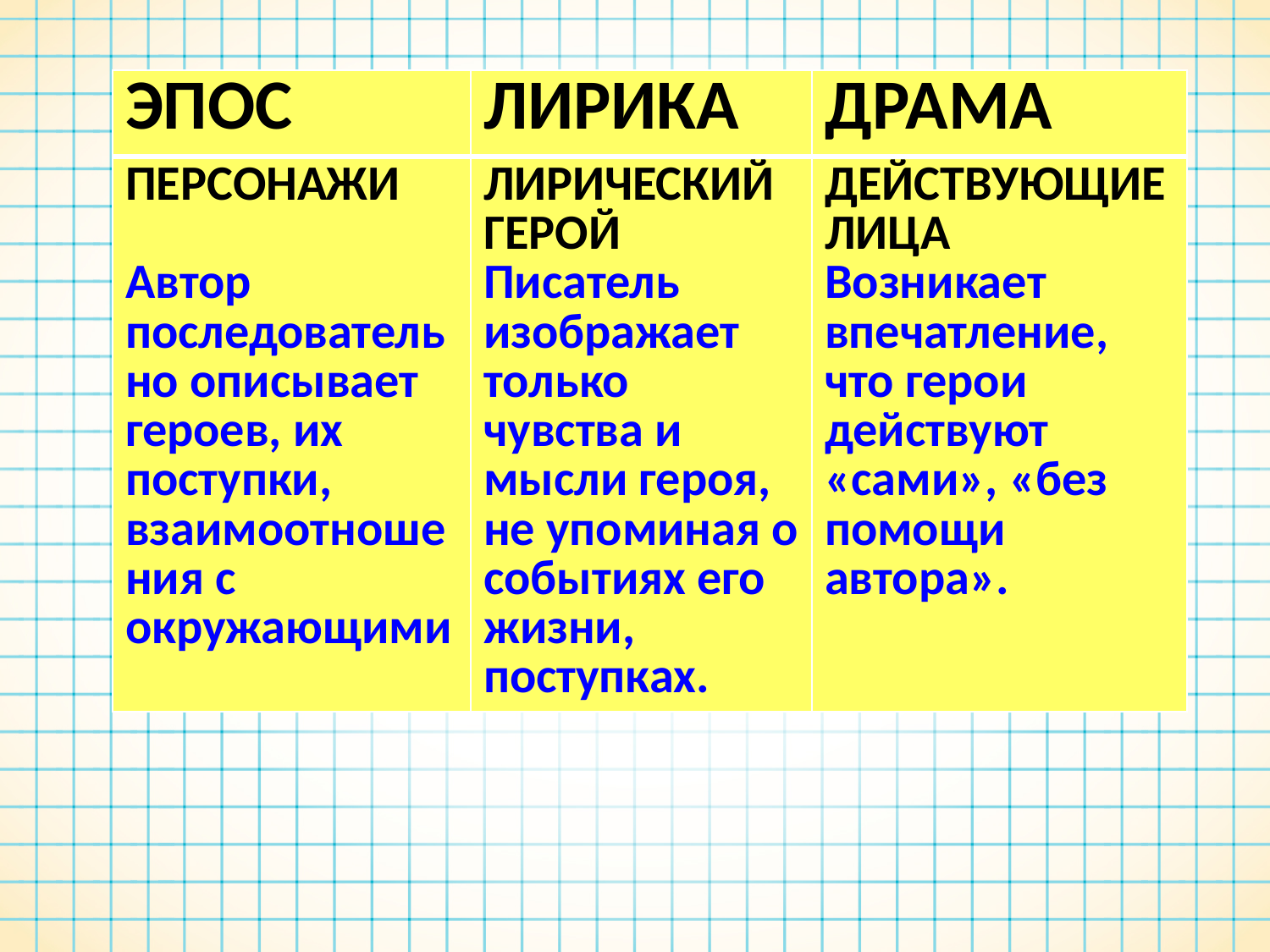

| ЭПОС | ЛИРИКА | ДРАМА |
| --- | --- | --- |
| ПЕРСОНАЖИ Автор последовательно описывает героев, их поступки, взаимоотношения с окружающими | ЛИРИЧЕСКИЙ ГЕРОЙ Писатель изображает только чувства и мысли героя, не упоминая о событиях его жизни, поступках. | ДЕЙСТВУЮЩИЕ ЛИЦА Возникает впечатление, что герои действуют «сами», «без помощи автора». |